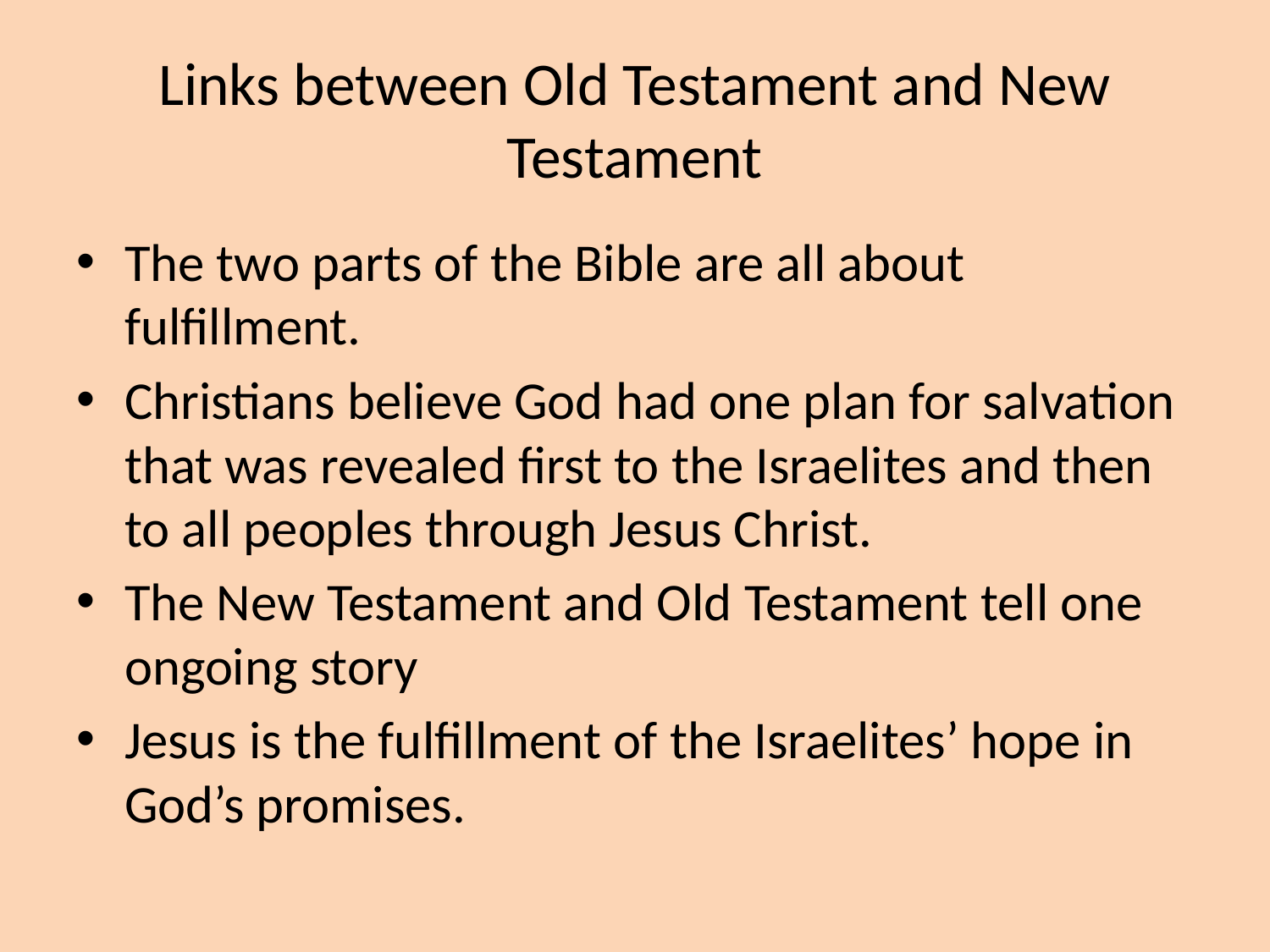

# Links between Old Testament and New Testament
The two parts of the Bible are all about fulfillment.
Christians believe God had one plan for salvation that was revealed first to the Israelites and then to all peoples through Jesus Christ.
The New Testament and Old Testament tell one ongoing story
Jesus is the fulfillment of the Israelites’ hope in God’s promises.